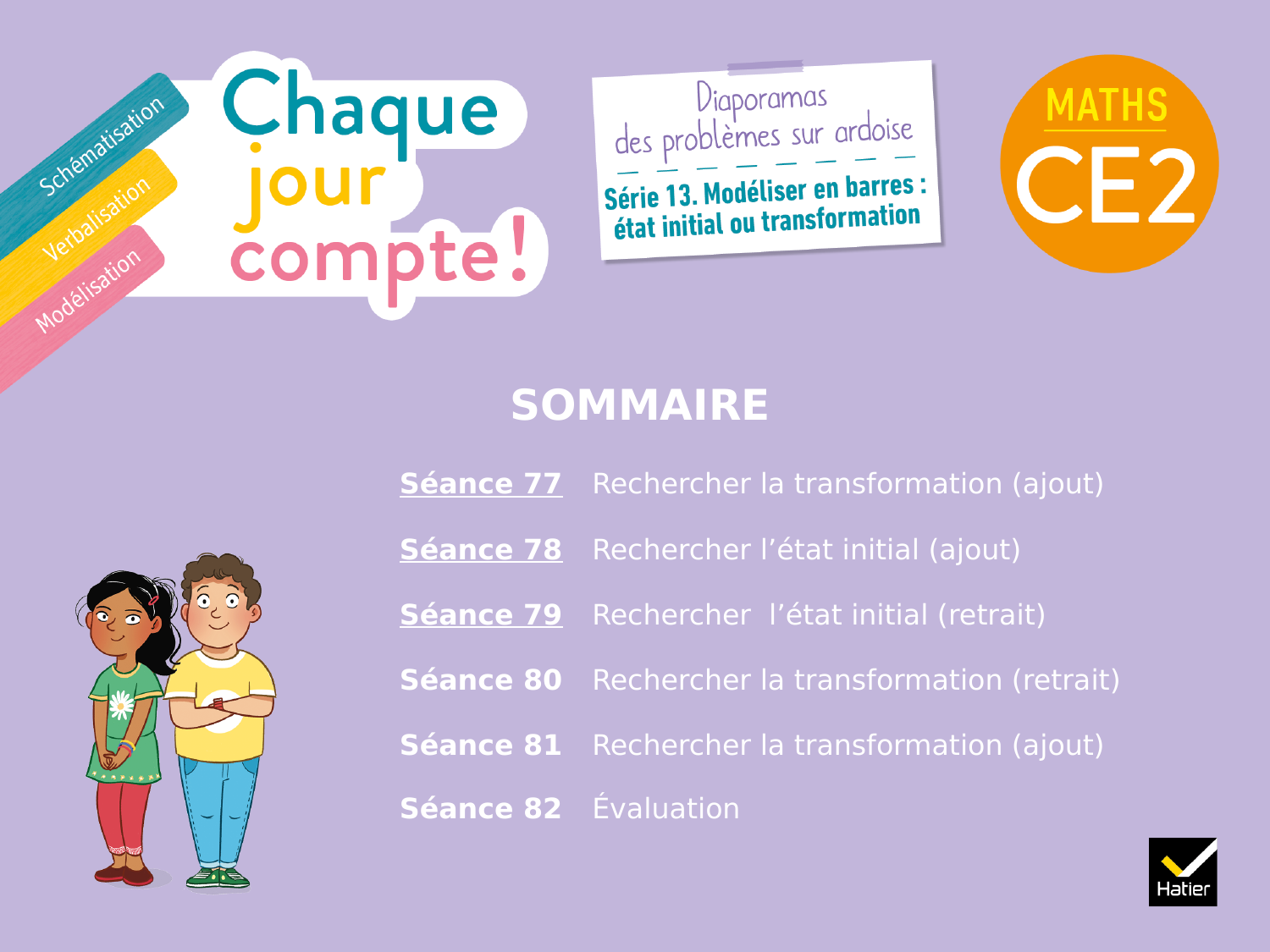

SOMMAIRE
Séance 77   Rechercher la transformation (ajout)

Séance 78   Rechercher l’état initial (ajout)

Séance 79   Rechercher  l’état initial (retrait)

Séance 80   Rechercher la transformation (retrait)

Séance 81   Rechercher la transformation (ajout)

Séance 82   Évaluation